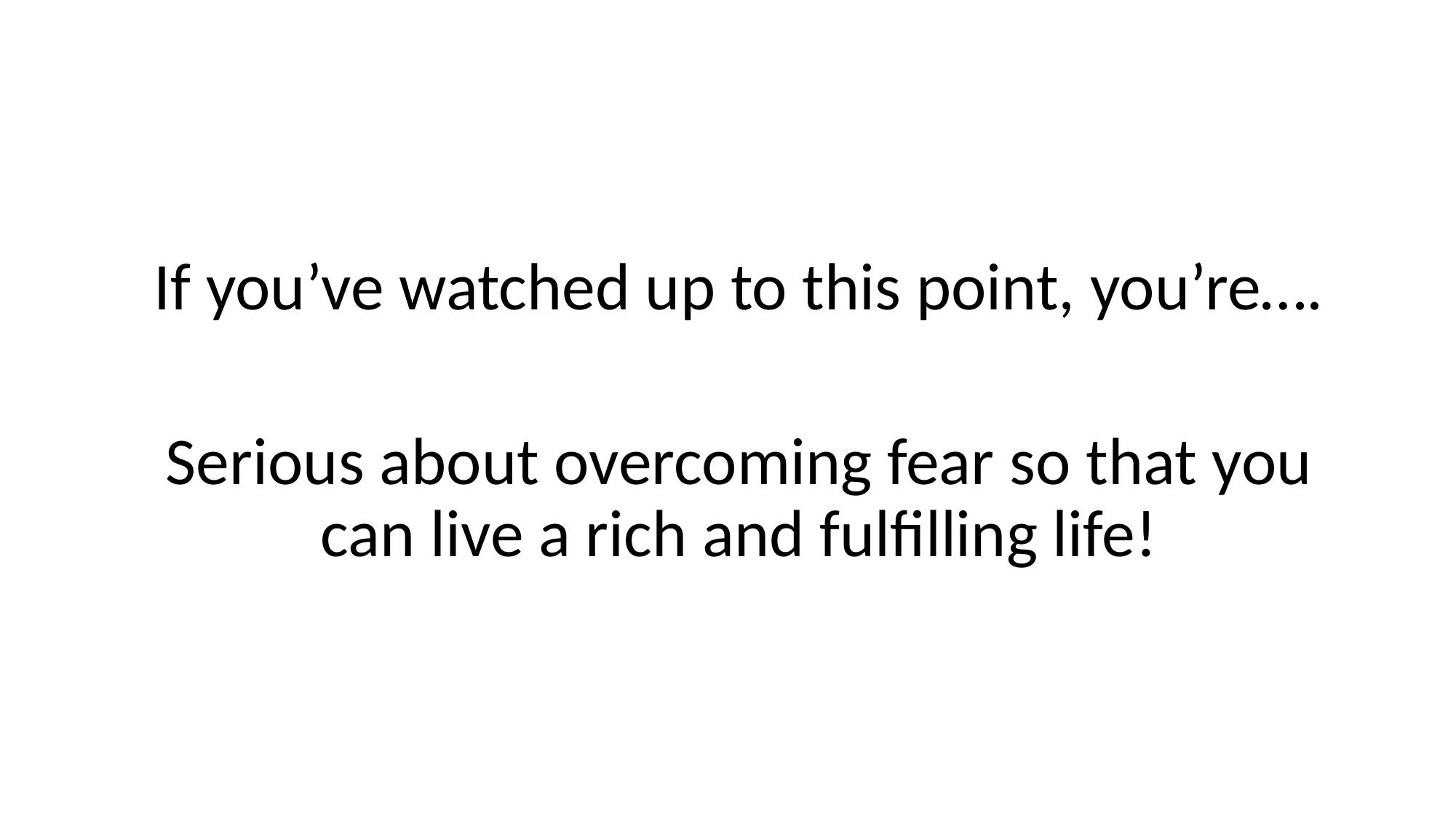

If you’ve watched up to this point, you’re….

Serious about overcoming fear so that you can live a rich and fulfilling life!